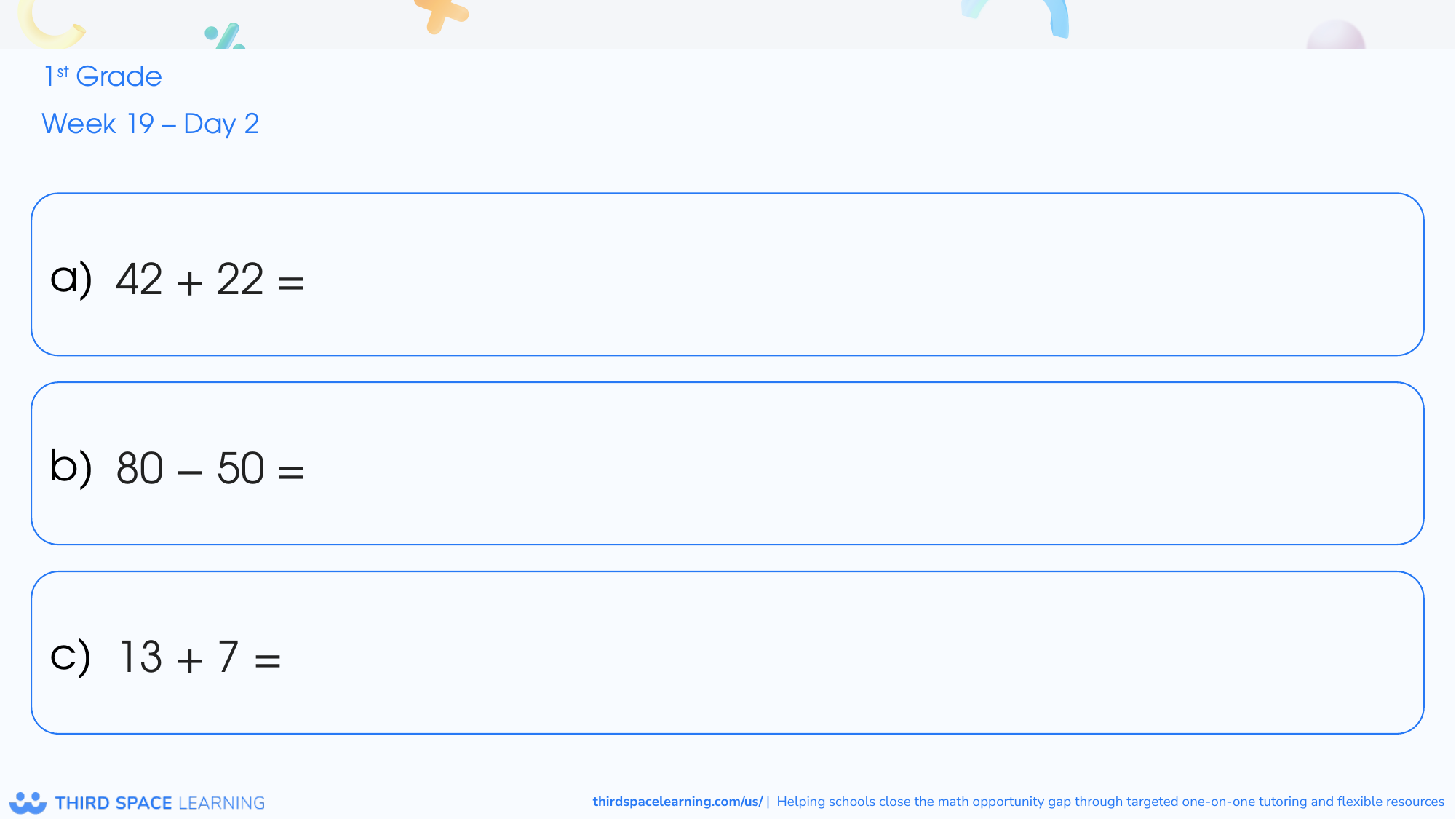

1st Grade
Week 19 – Day 2
42 + 22 =
80 − 50 =
13 + 7 =